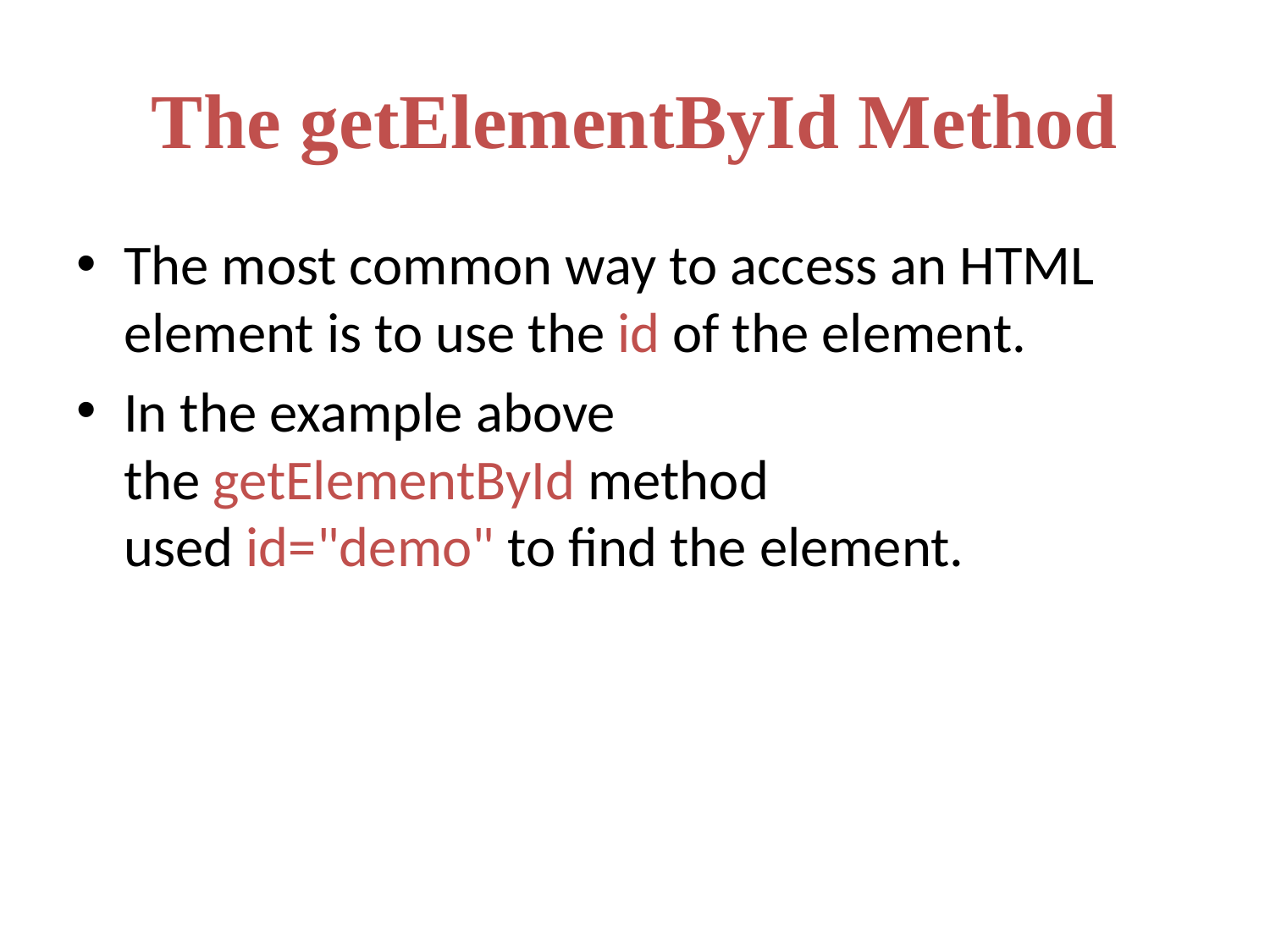

# The getElementById Method
The most common way to access an HTML element is to use the id of the element.
In the example above the getElementById method used id="demo" to find the element.